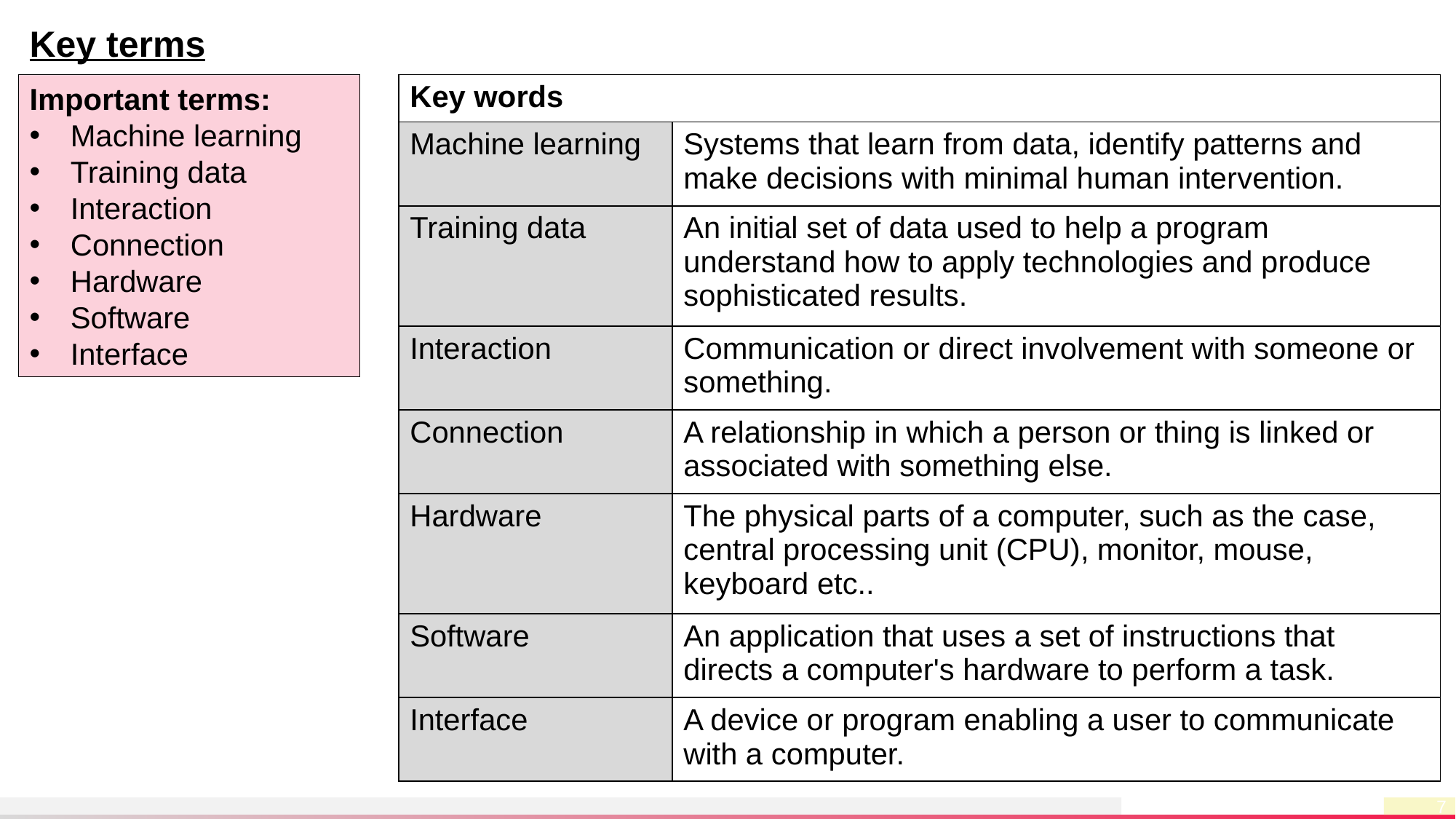

Key terms
Important terms:
Machine learning
Training data
Interaction
Connection
Hardware
Software
Interface
| Key words |  |
| --- | --- |
| Machine learning | Systems that learn from data, identify patterns and make decisions with minimal human intervention. |
| Training data | An initial set of data used to help a program understand how to apply technologies and produce sophisticated results. |
| Interaction | Communication or direct involvement with someone or something. |
| Connection | A relationship in which a person or thing is linked or associated with something else. |
| Hardware | The physical parts of a computer, such as the case, central processing unit (CPU), monitor, mouse, keyboard etc.. |
| Software | An application that uses a set of instructions that directs a computer's hardware to perform a task. |
| Interface | A device or program enabling a user to communicate with a computer. |
7